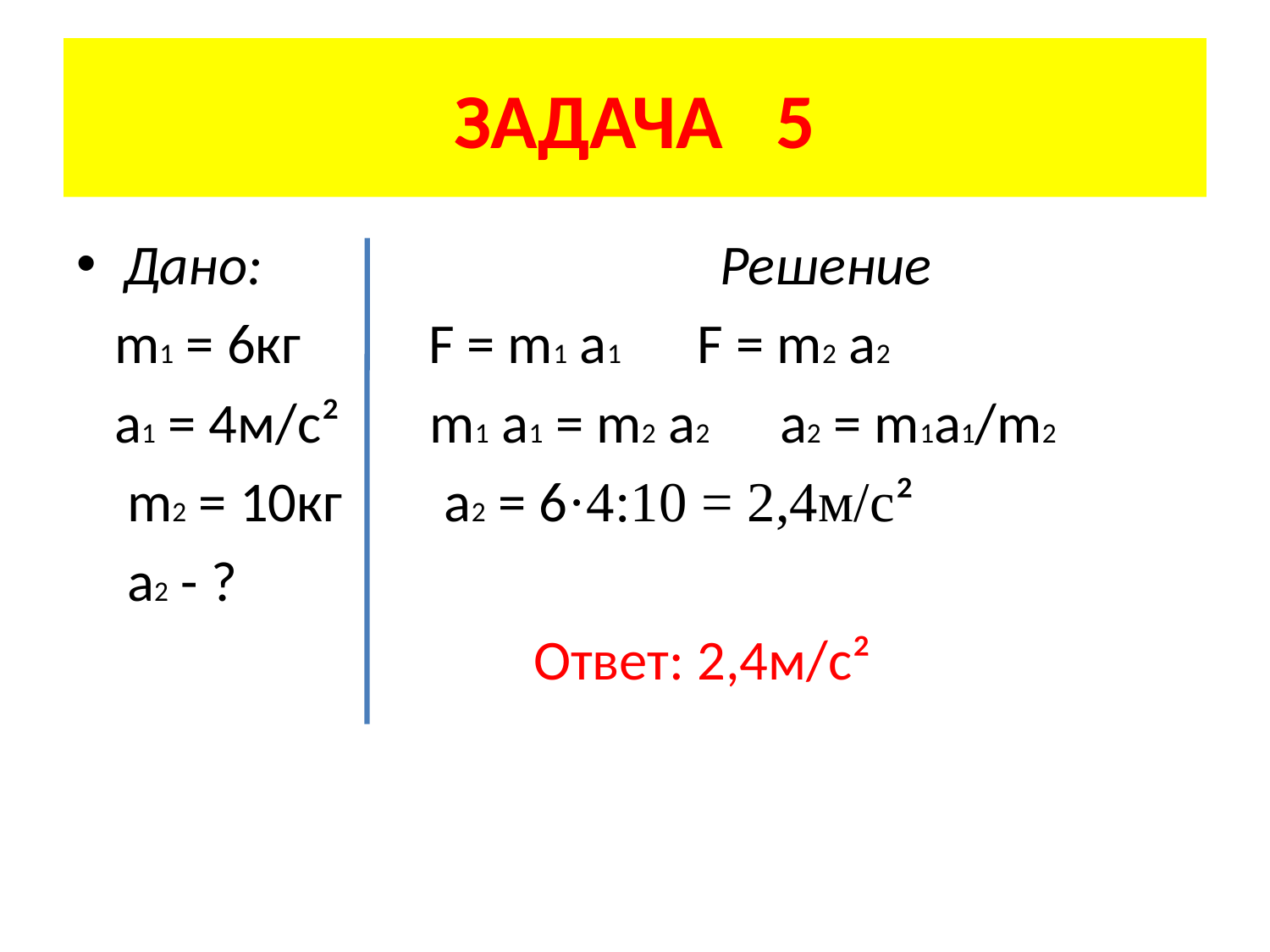

# ЗАДАЧА   5
Дано:                                    Решение
   m1 = 6кг          F = m1 a1      F = m2 a2
   a1 = 4м/с²       m1 a1 = m2 a2       a2 = m1a1/m2
    m2 = 10кг        а2 = 6·4:10 = 2,4м/с²
    a2 - ?
                                    Ответ: 2,4м/с²